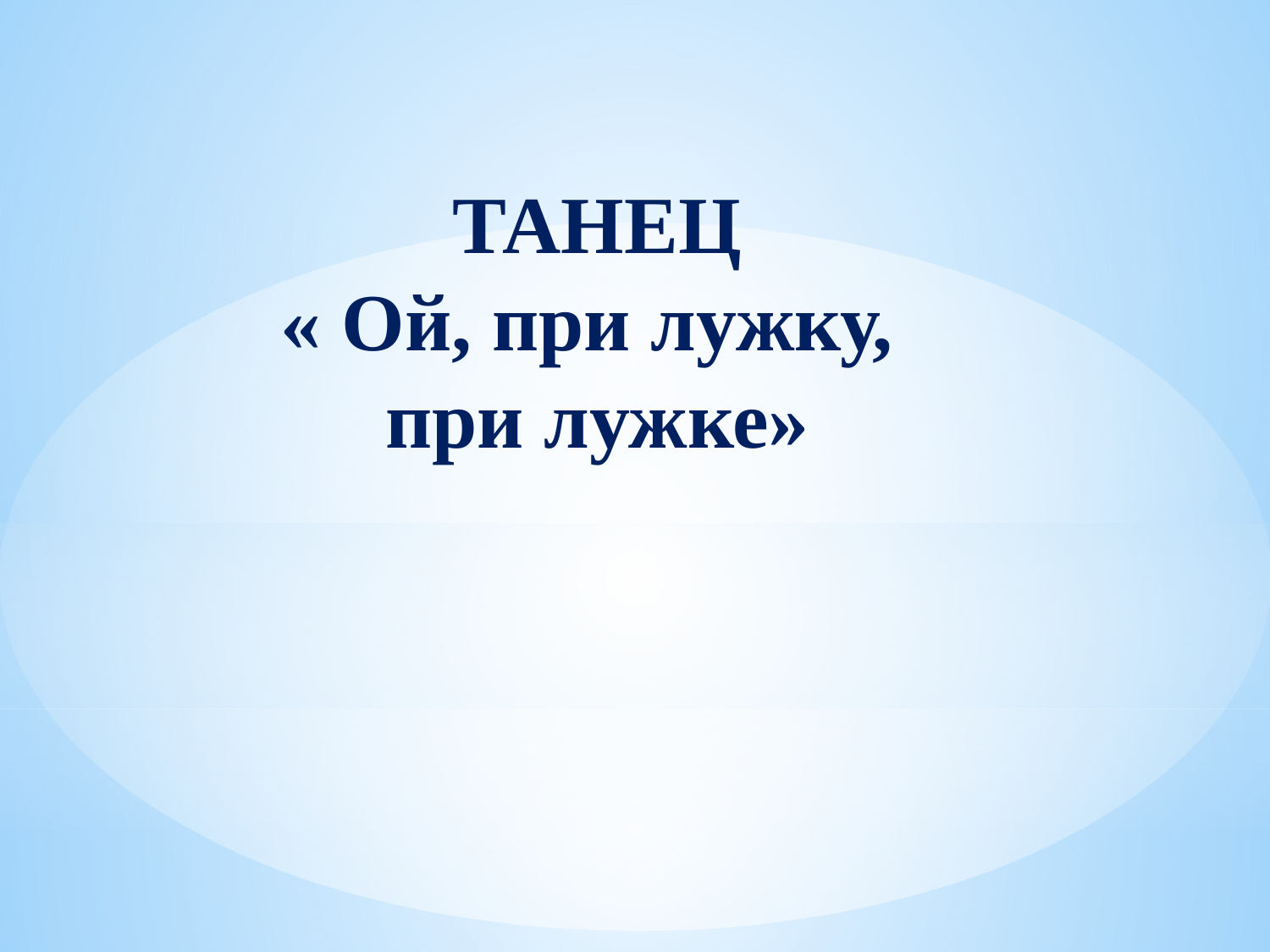

# ТАНЕЦ « Ой, при лужку, при лужке»